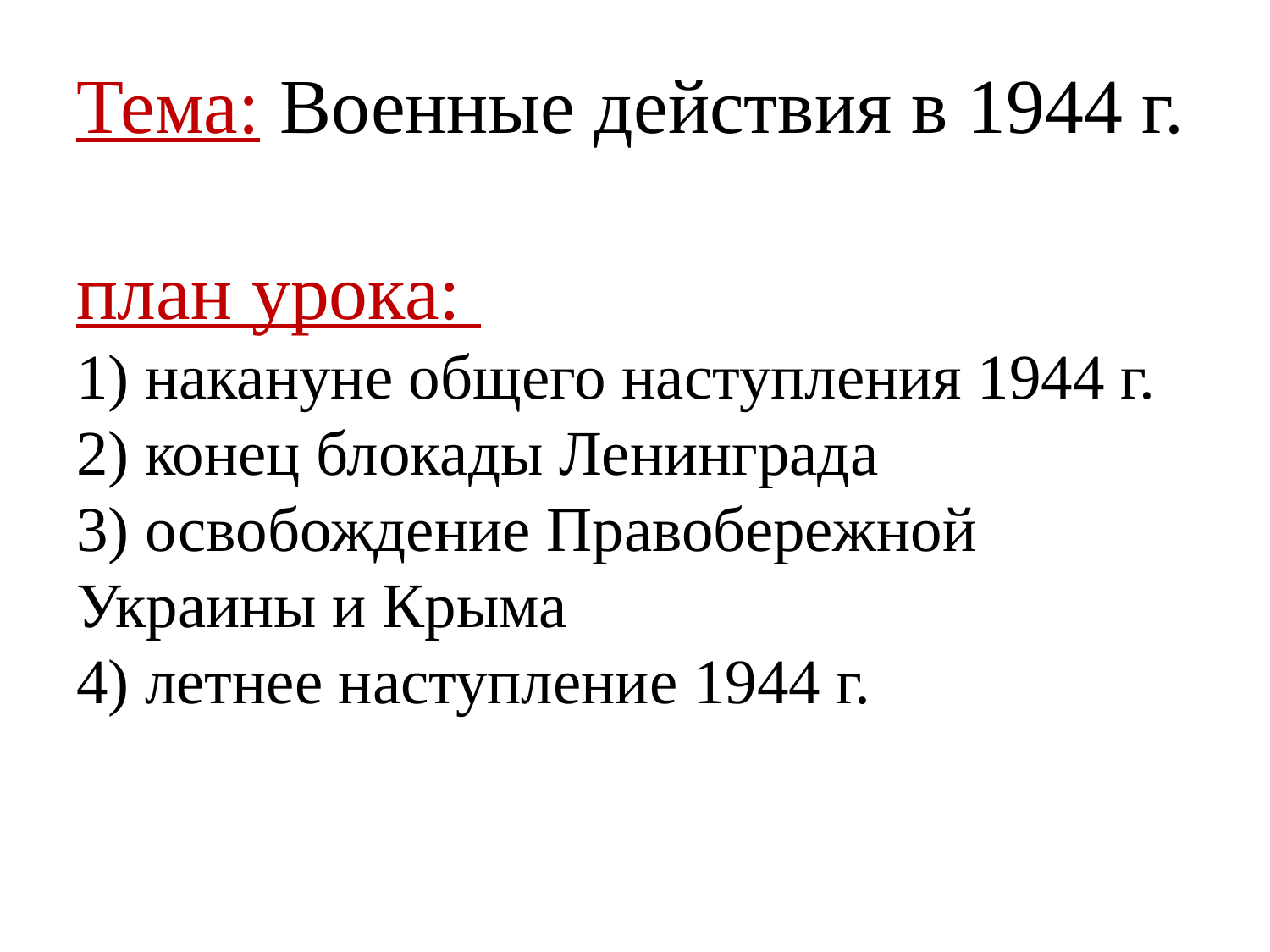

# Тема: Военные действия в 1944 г. план урока: 1) накануне общего наступления 1944 г. 2) конец блокады Ленинграда 3) освобождение Правобережной         Украины и Крыма 4) летнее наступление 1944 г.